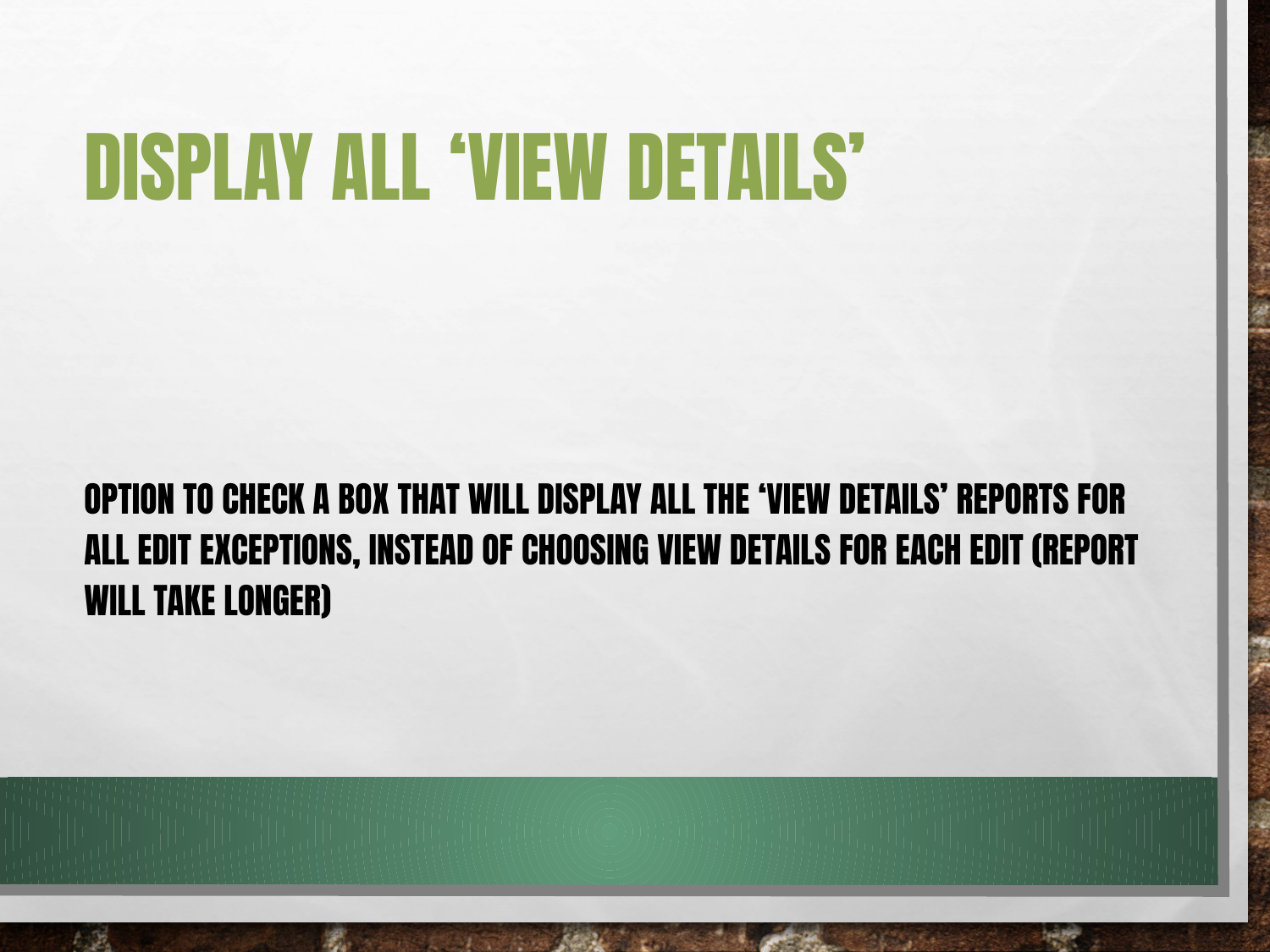

# Display all ‘View Details’

Option to check a box that will display all the ‘view details’ reports for all edit exceptions, instead of choosing view details for each edit (Report will take longer)